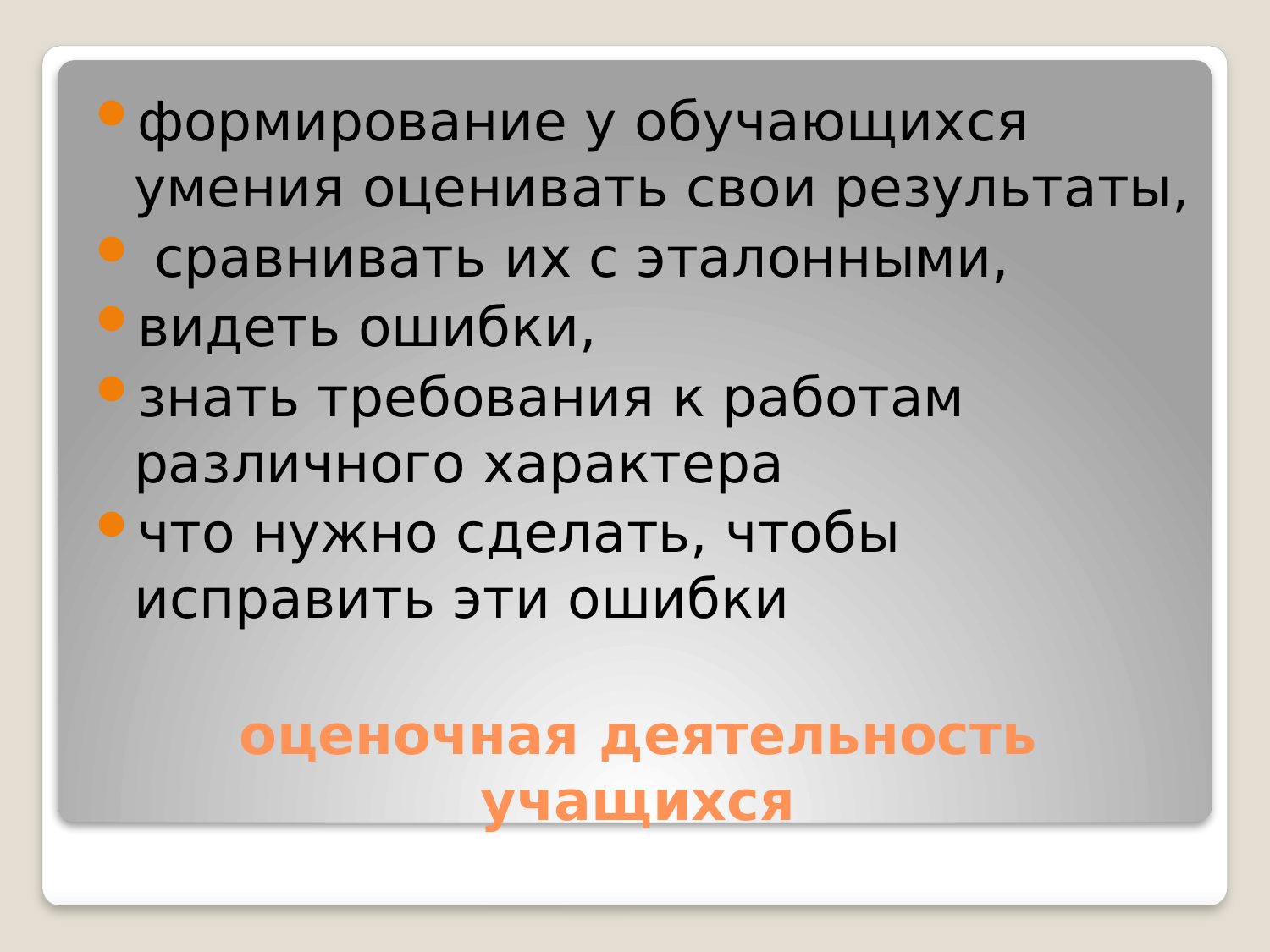

формирование у обучающихся умения оценивать свои результаты,
 сравнивать их с эталонными,
видеть ошибки,
знать требования к работам различного характера
что нужно сделать, чтобы исправить эти ошибки
# оценочная деятельность учащихся